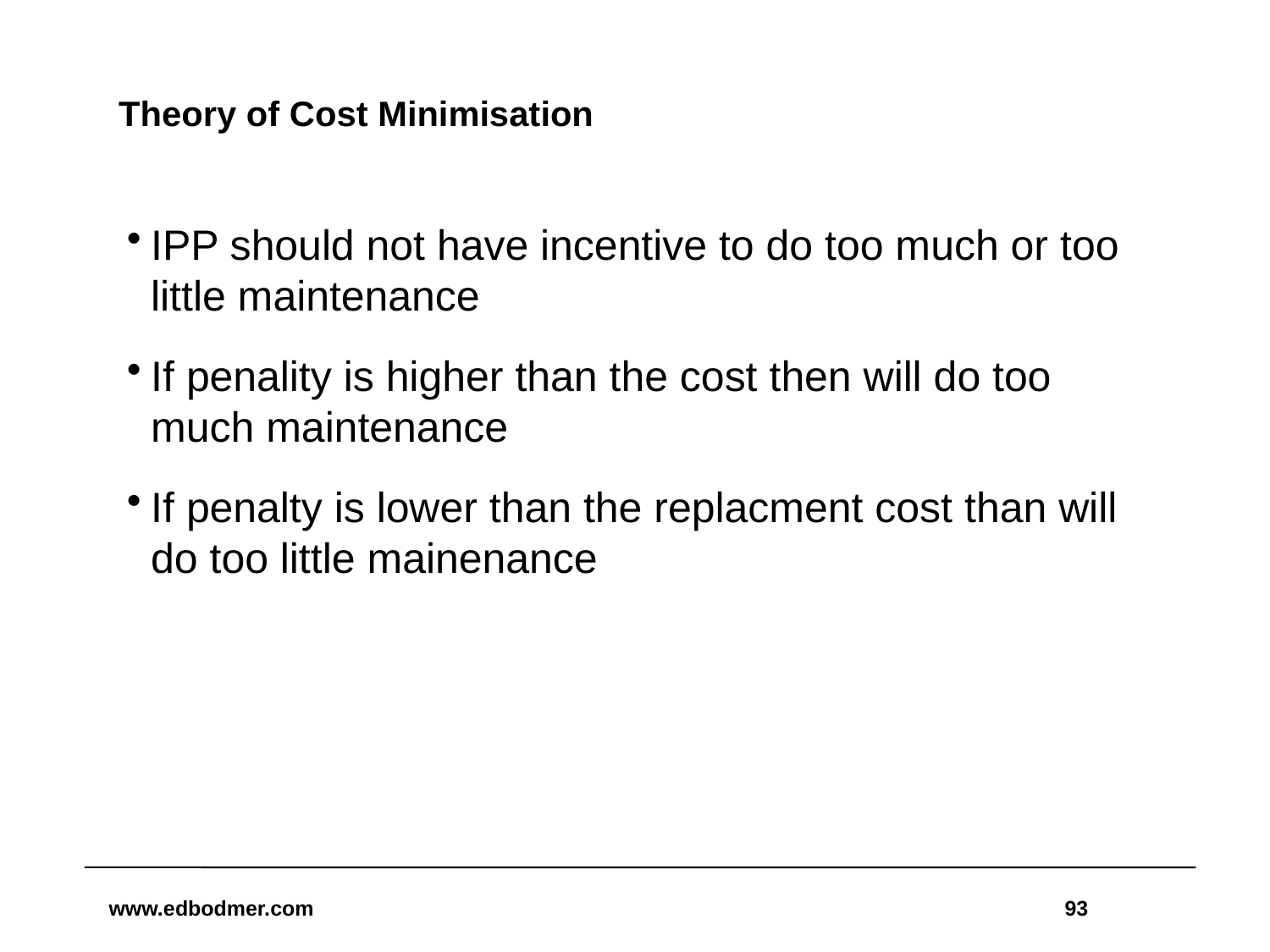

# Theory of Cost Minimisation
IPP should not have incentive to do too much or too little maintenance
If penality is higher than the cost then will do too much maintenance
If penalty is lower than the replacment cost than will do too little mainenance